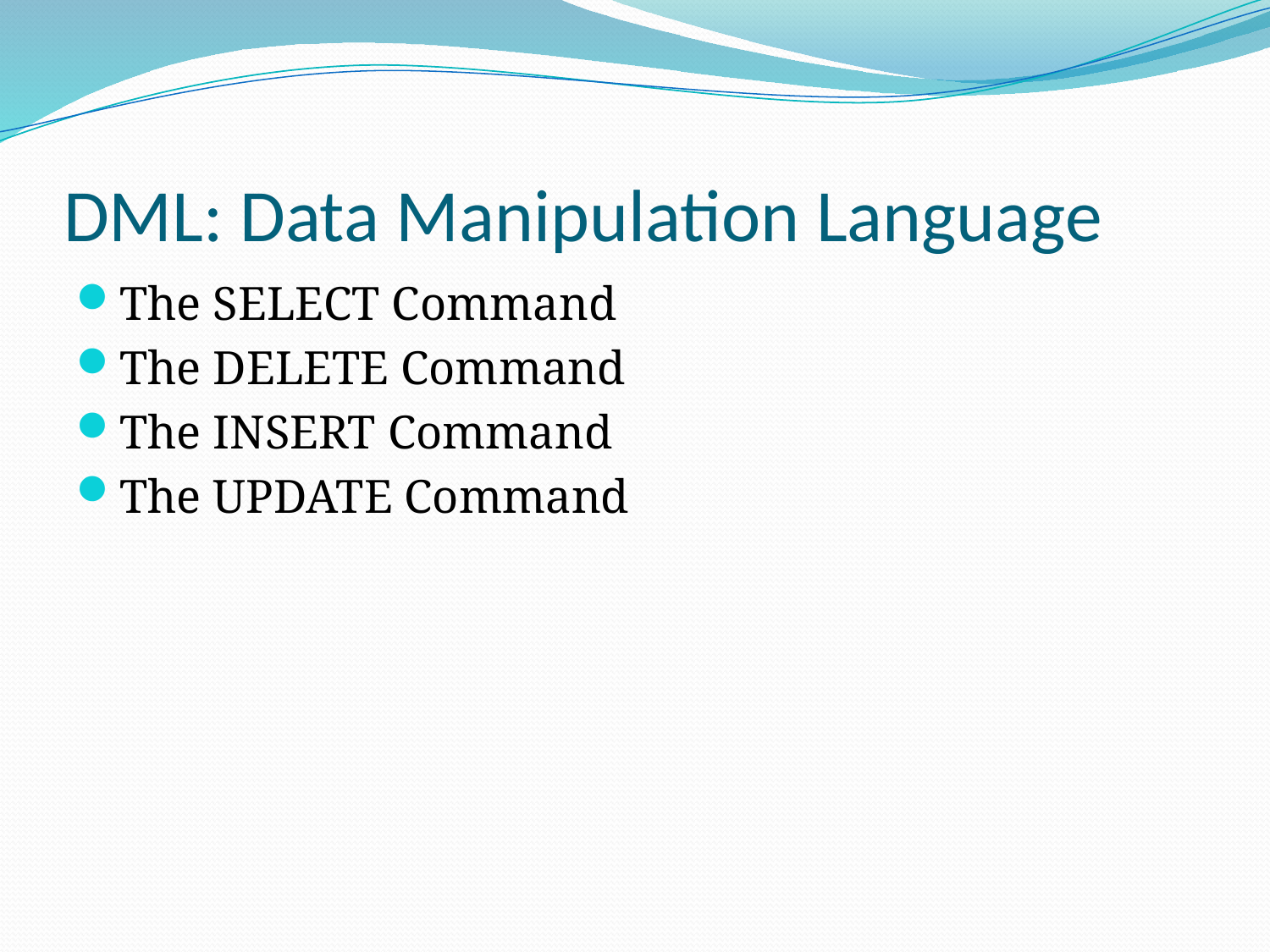

# DML: Data Manipulation Language
The SELECT Command
The DELETE Command
The INSERT Command
The UPDATE Command